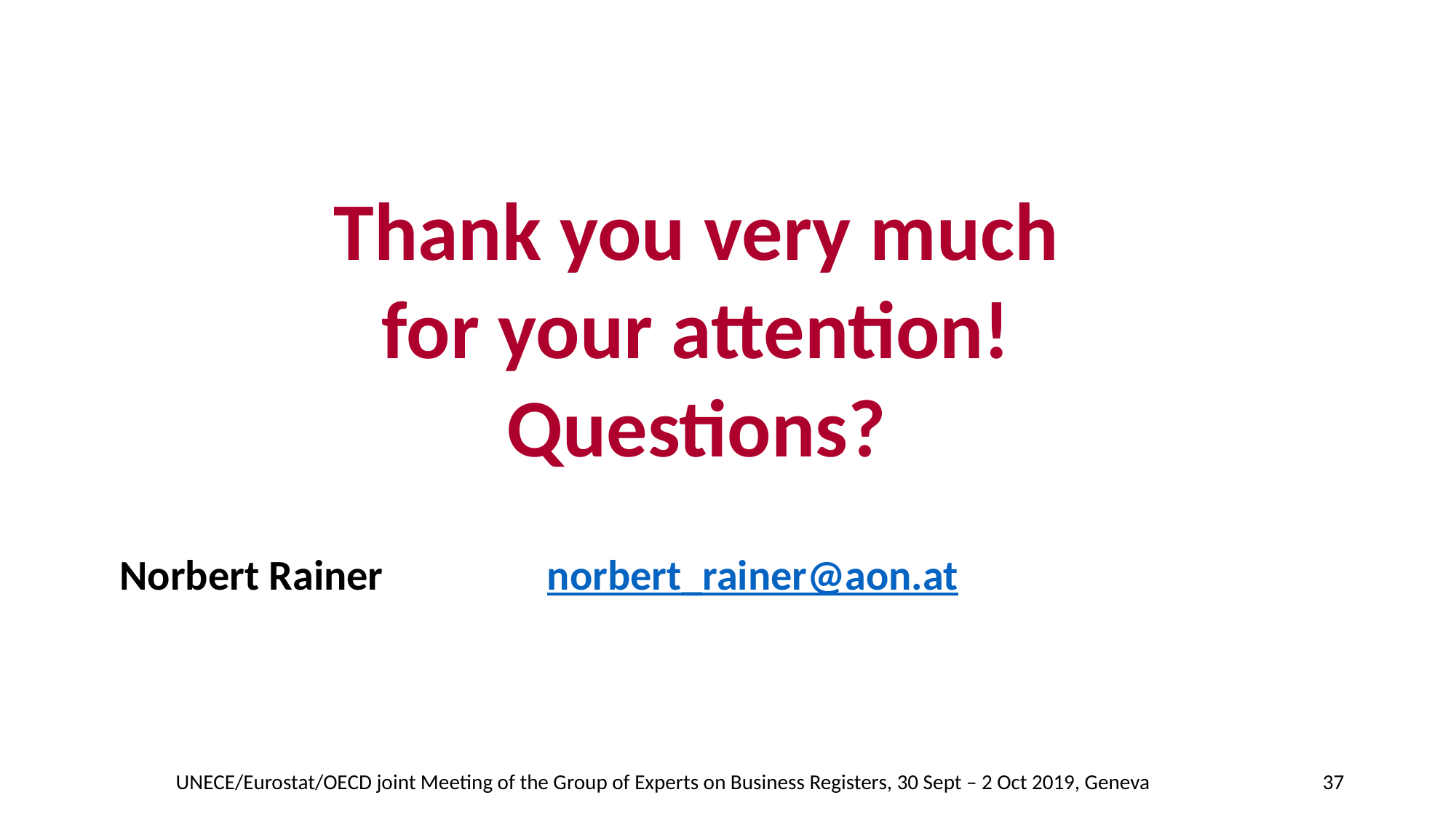

Thank you very much
for your attention!
Questions?
Norbert Rainer                 norbert_rainer@aon.at
UNECE/Eurostat/OECD joint Meeting of the Group of Experts on Business Registers, 30 Sept – 2 Oct 2019, Geneva
37